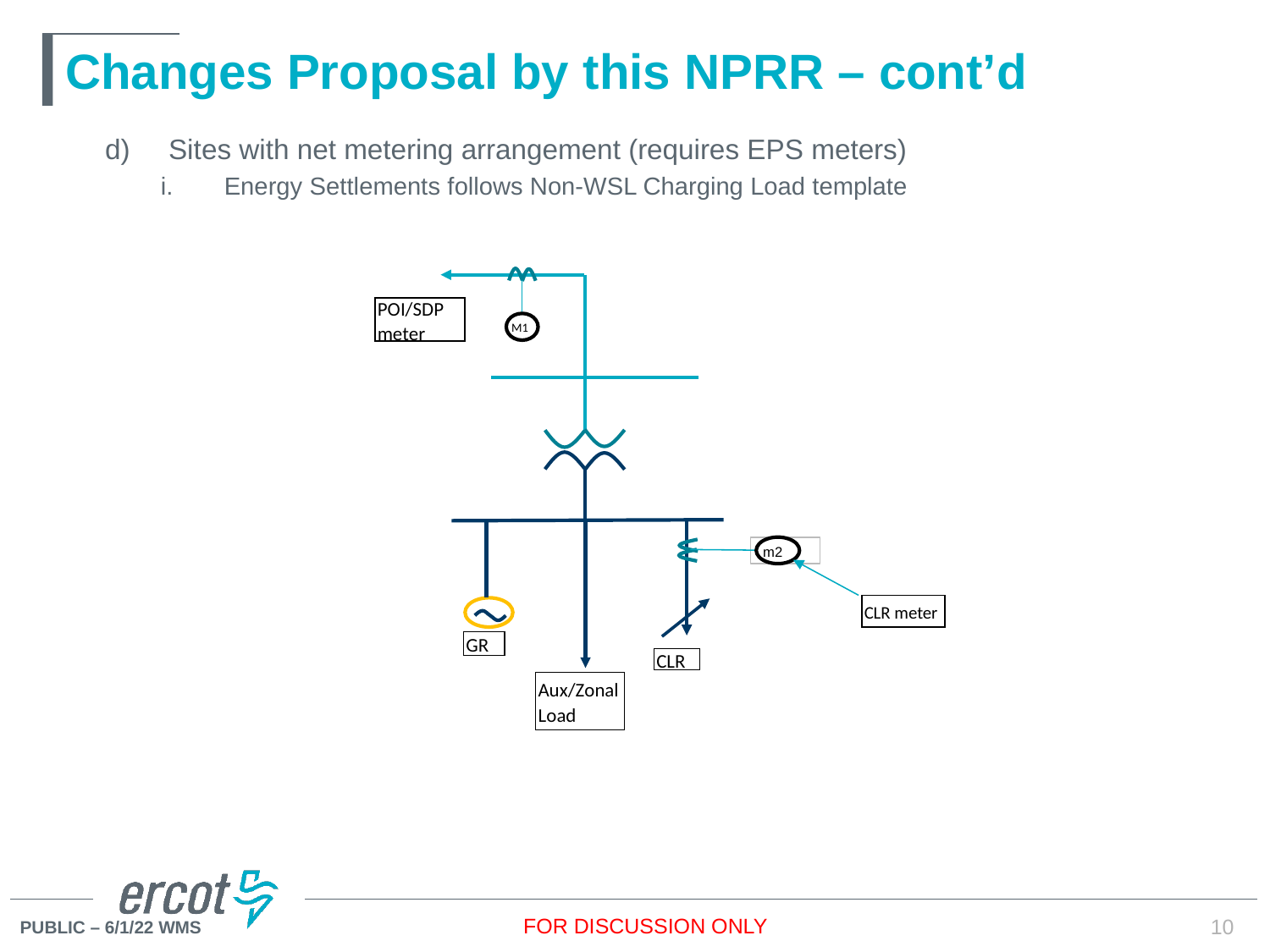

# Changes Proposal by this NPRR – cont’d
Sites with net metering arrangement (requires EPS meters)
Energy Settlements follows Non-WSL Charging Load template

M1
POI/SDP meter

GR
CLR
m2

CLR meter
Aux/Zonal Load
FOR DISCUSSION ONLY
10